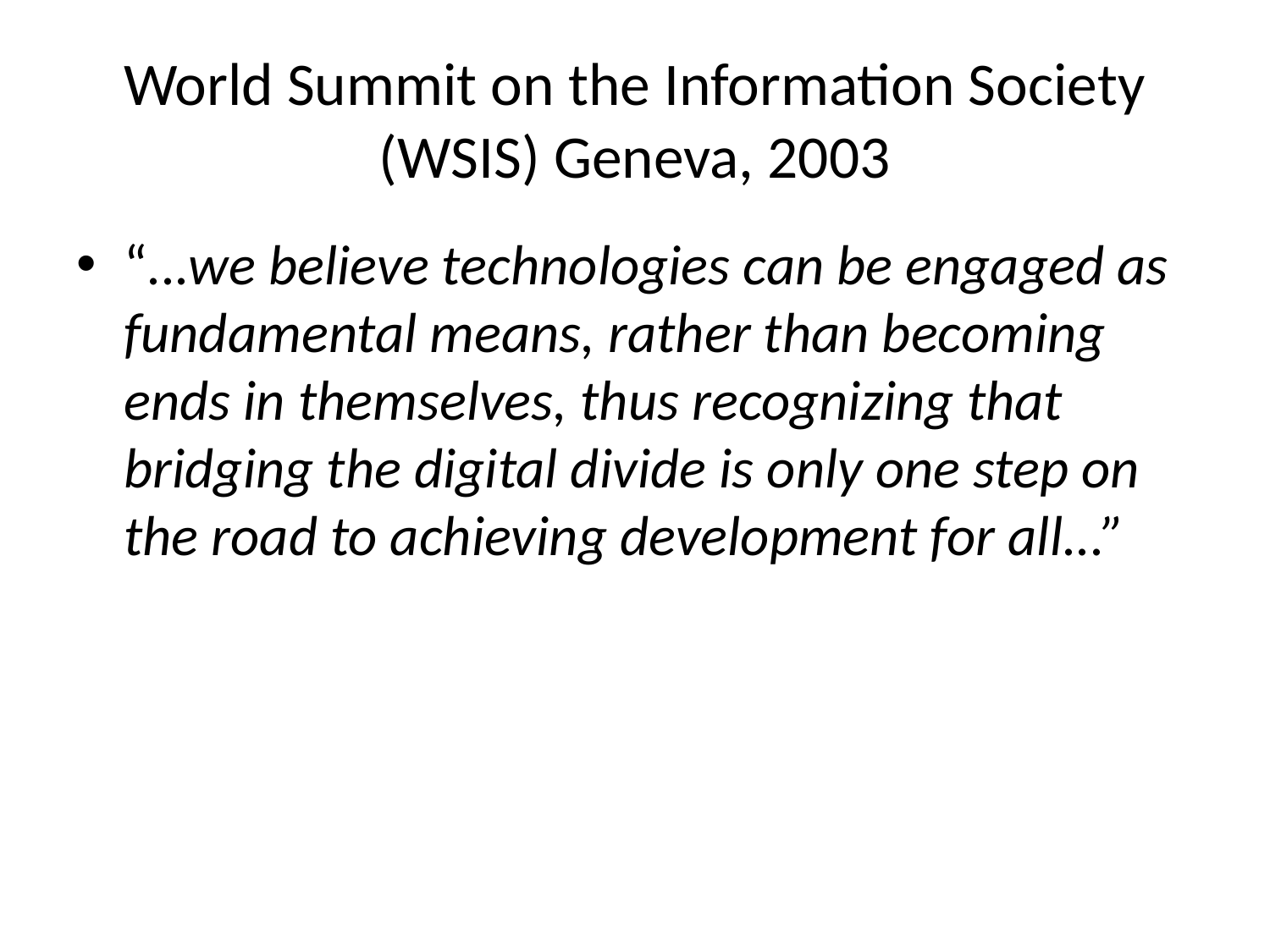

# World Summit on the Information Society (WSIS) Geneva, 2003
“...we believe technologies can be engaged as fundamental means, rather than becoming ends in themselves, thus recognizing that bridging the digital divide is only one step on the road to achieving development for all...”